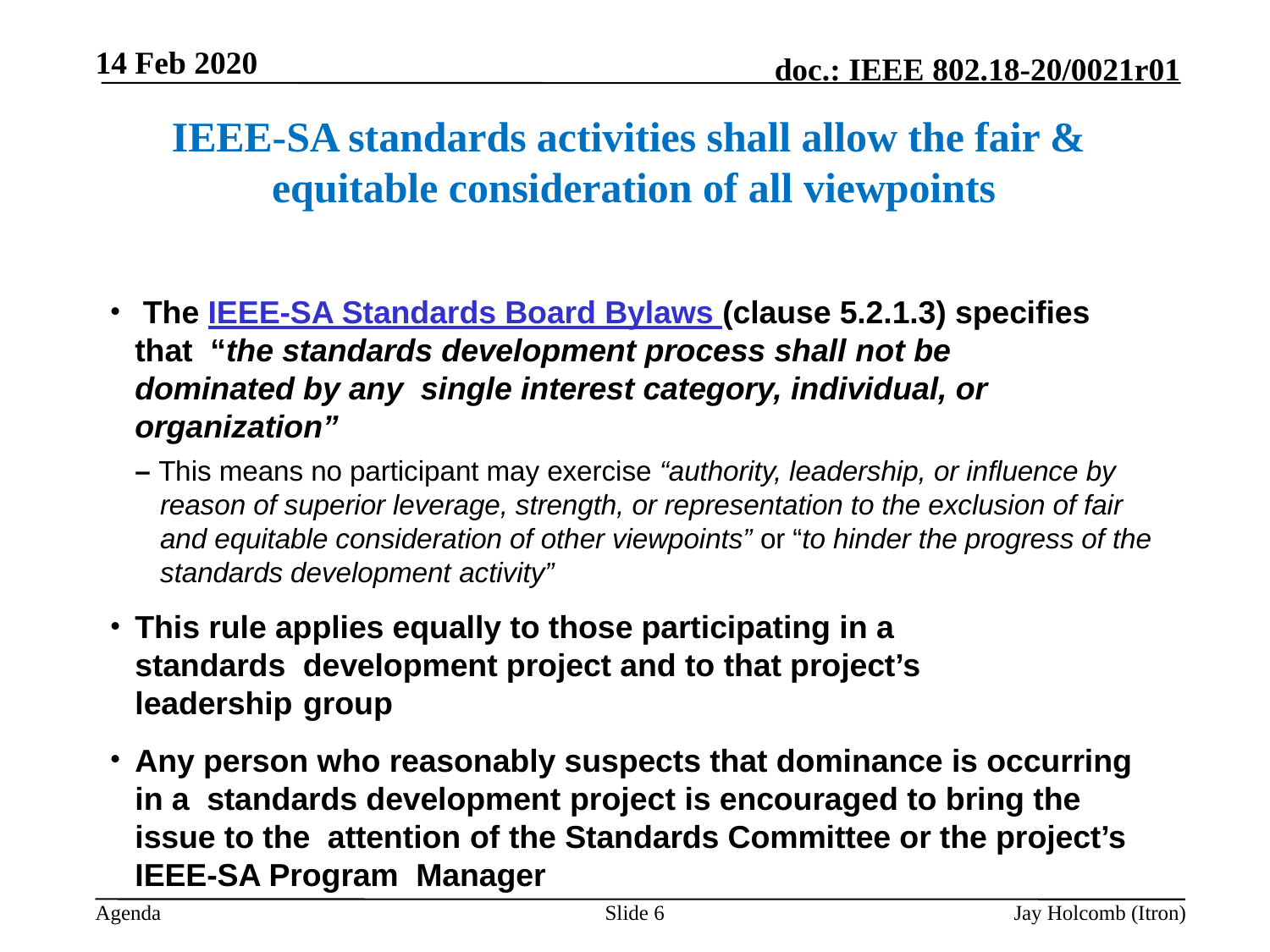

14 Feb 2020
# IEEE-SA standards activities shall allow the fair &  equitable consideration of all viewpoints
 The IEEE-SA Standards Board Bylaws (clause 5.2.1.3) specifies that  “the standards development process shall not be dominated by any  single interest category, individual, or organization”
– This means no participant may exercise “authority, leadership, or influence by  reason of superior leverage, strength, or representation to the exclusion of fair  and equitable consideration of other viewpoints” or “to hinder the progress of the  standards development activity”
This rule applies equally to those participating in a standards  development project and to that project’s leadership group
Any person who reasonably suspects that dominance is occurring in a  standards development project is encouraged to bring the issue to the  attention of the Standards Committee or the project’s IEEE-SA Program  Manager

Slide 6
Jay Holcomb (Itron)